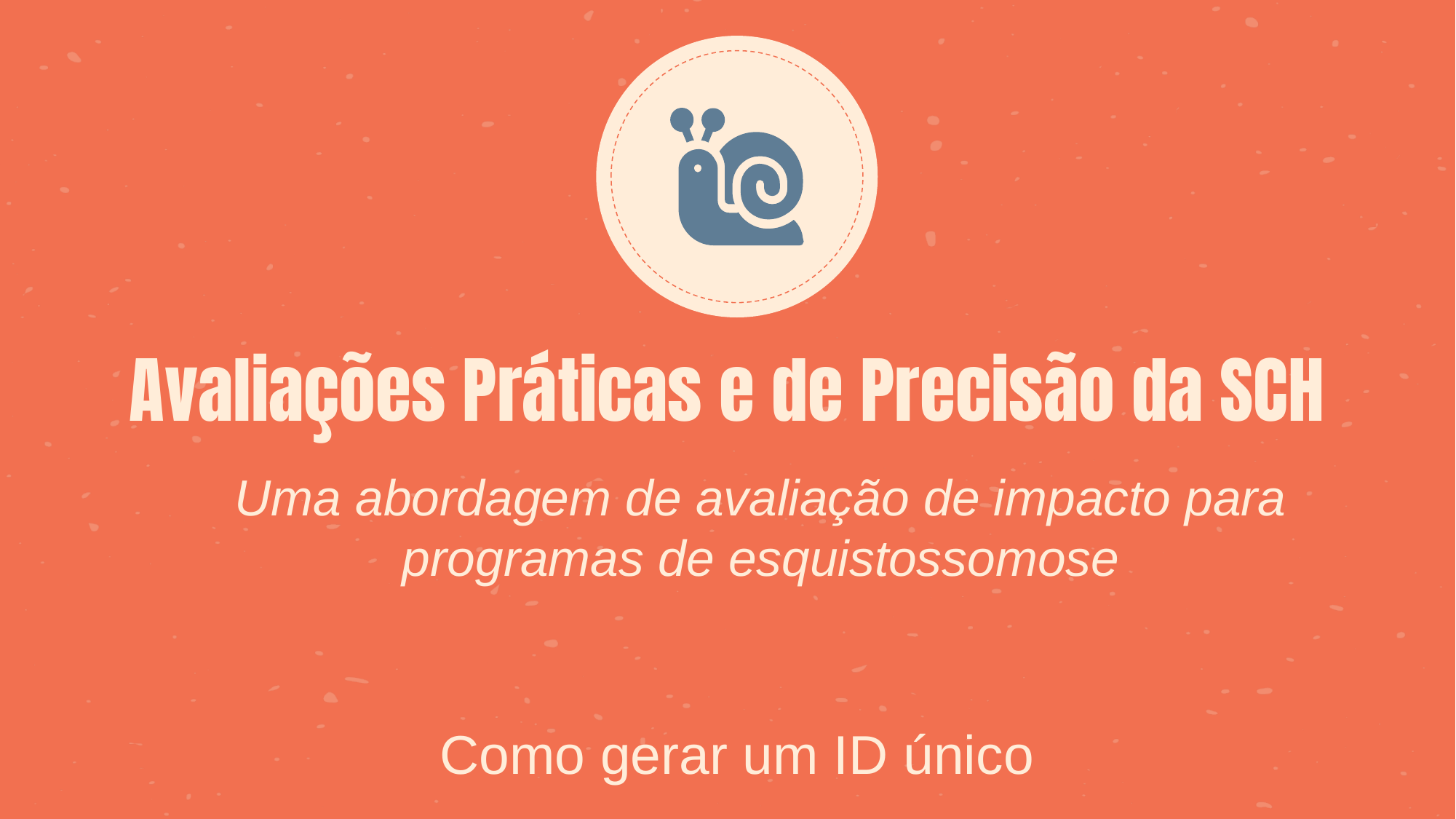

# Avaliações Práticas e de Precisão da SCH
Uma abordagem de avaliação de impacto para programas de esquistossomose
Como gerar um ID único